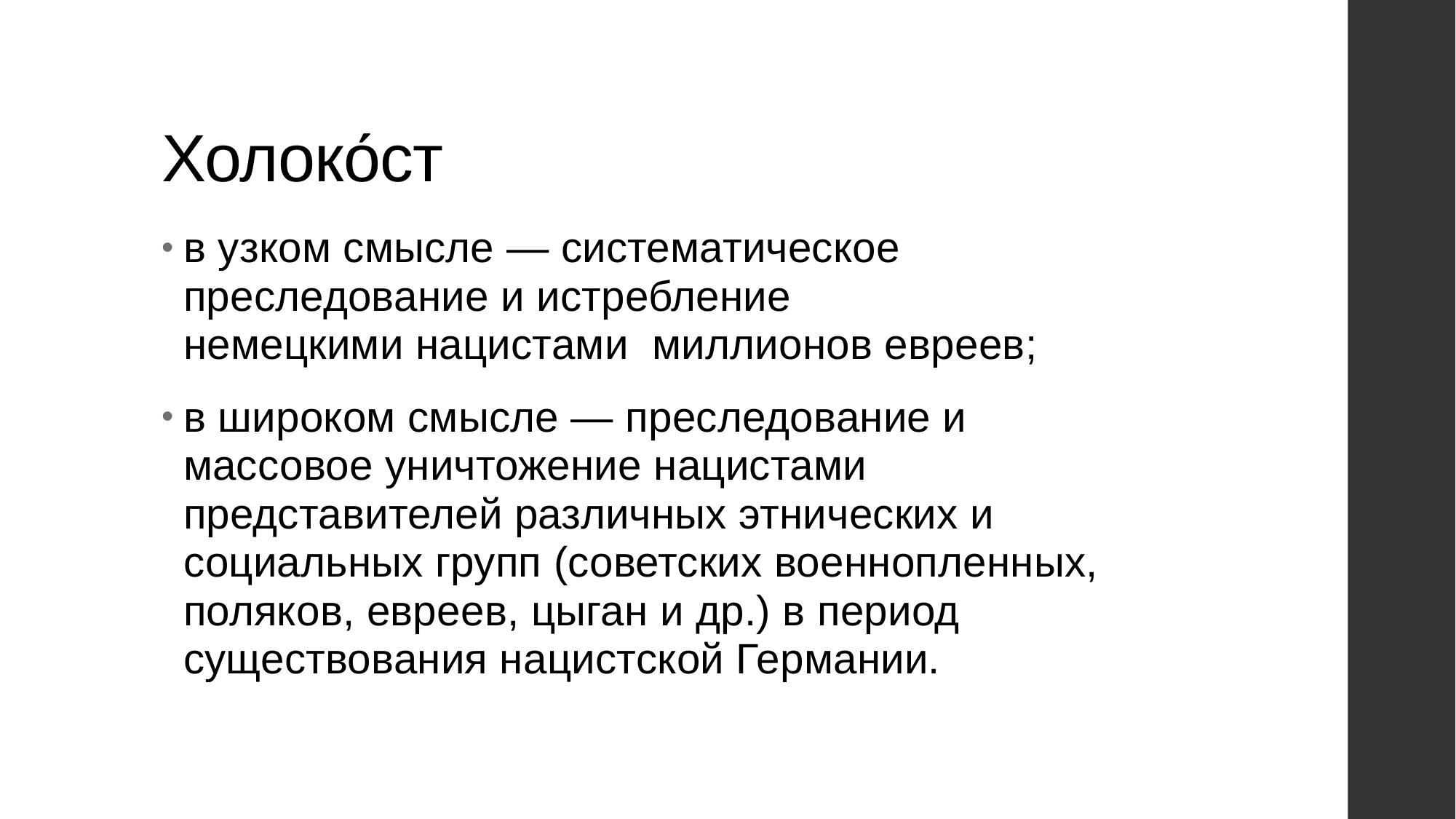

# Холоко́ст
в узком смысле — систематическое преследование и истребление немецкими нацистами  миллионов евреев;
в широком смысле — преследование и массовое уничтожение нацистами представителей различных этнических и социальных групп (советских военнопленных, поляков, евреев, цыган и др.) в период существования нацистской Германии.